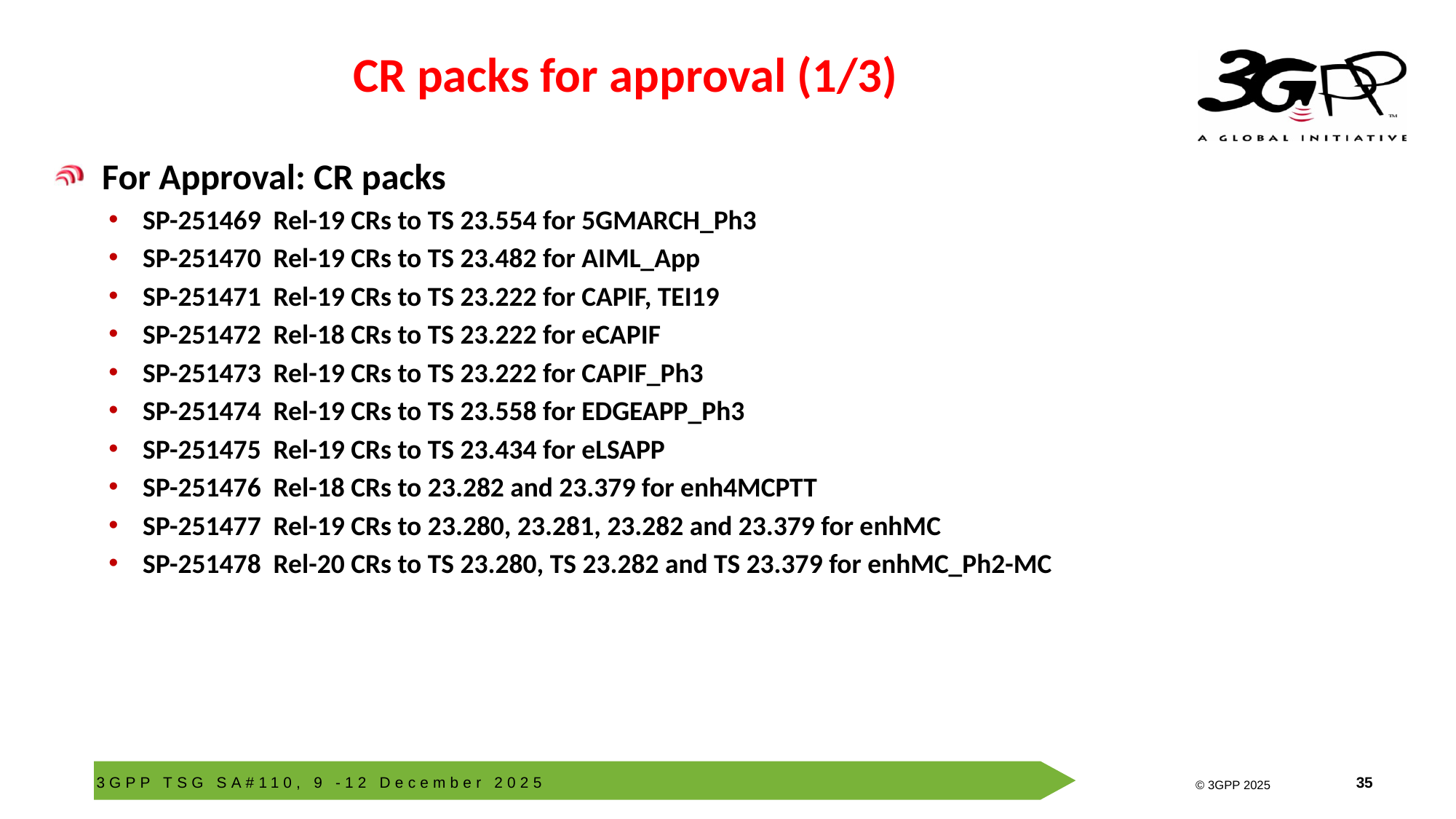

# CR packs for approval (1/3)
 For Approval: CR packs
SP-251469  Rel-19 CRs to TS 23.554 for 5GMARCH_Ph3
SP-251470  Rel-19 CRs to TS 23.482 for AIML_App
SP-251471  Rel-19 CRs to TS 23.222 for CAPIF, TEI19
SP-251472  Rel-18 CRs to TS 23.222 for eCAPIF
SP-251473  Rel-19 CRs to TS 23.222 for CAPIF_Ph3
SP-251474  Rel-19 CRs to TS 23.558 for EDGEAPP_Ph3
SP-251475  Rel-19 CRs to TS 23.434 for eLSAPP
SP-251476  Rel-18 CRs to 23.282 and 23.379 for enh4MCPTT
SP-251477  Rel-19 CRs to 23.280, 23.281, 23.282 and 23.379 for enhMC
SP-251478  Rel-20 CRs to TS 23.280, TS 23.282 and TS 23.379 for enhMC_Ph2-MC